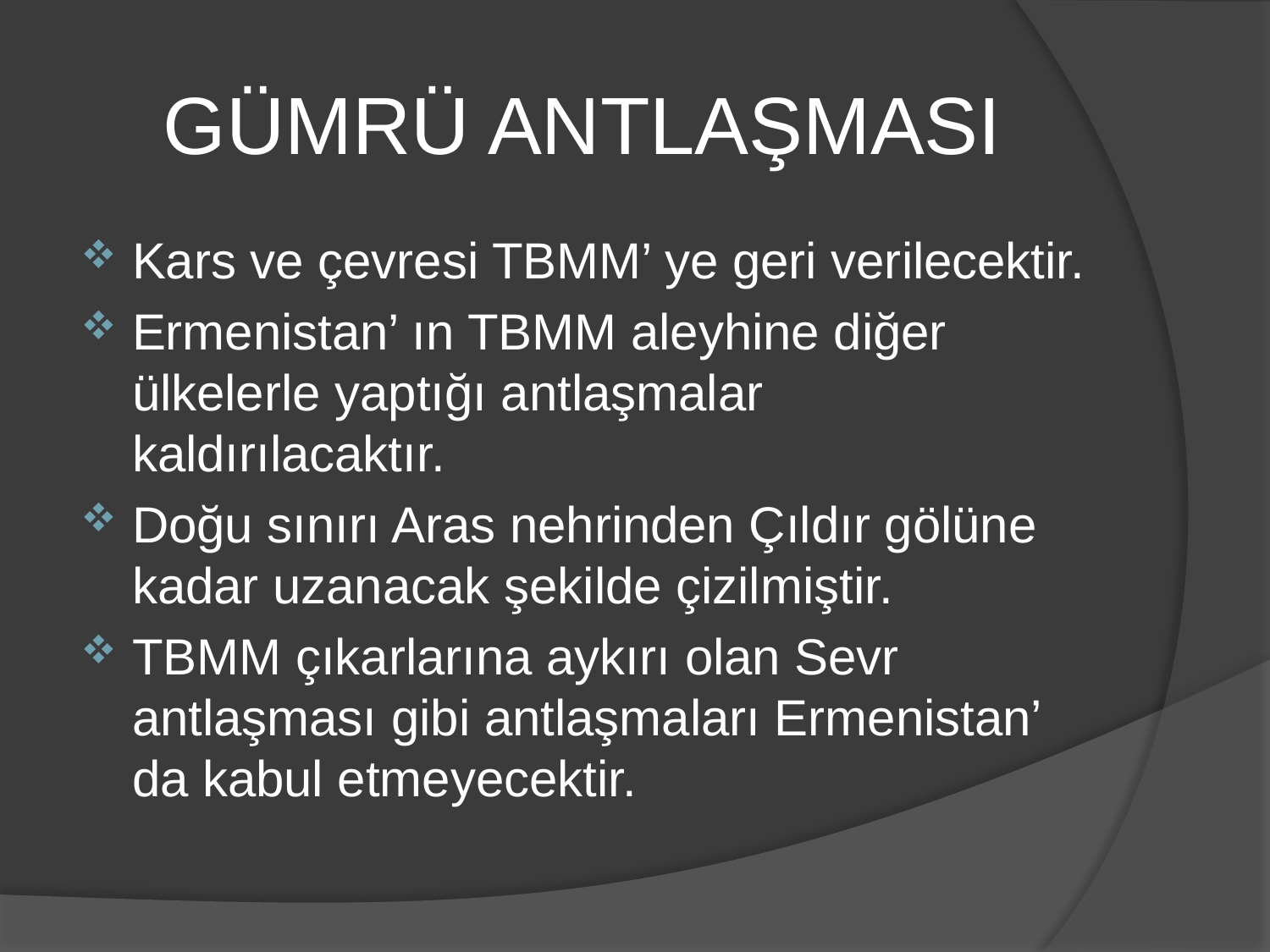

# GÜMRÜ ANTLAŞMASI
Kars ve çevresi TBMM’ ye geri verilecektir.
Ermenistan’ ın TBMM aleyhine diğer ülkelerle yaptığı antlaşmalar kaldırılacaktır.
Doğu sınırı Aras nehrinden Çıldır gölüne kadar uzanacak şekilde çizilmiştir.
TBMM çıkarlarına aykırı olan Sevr antlaşması gibi antlaşmaları Ermenistan’ da kabul etmeyecektir.